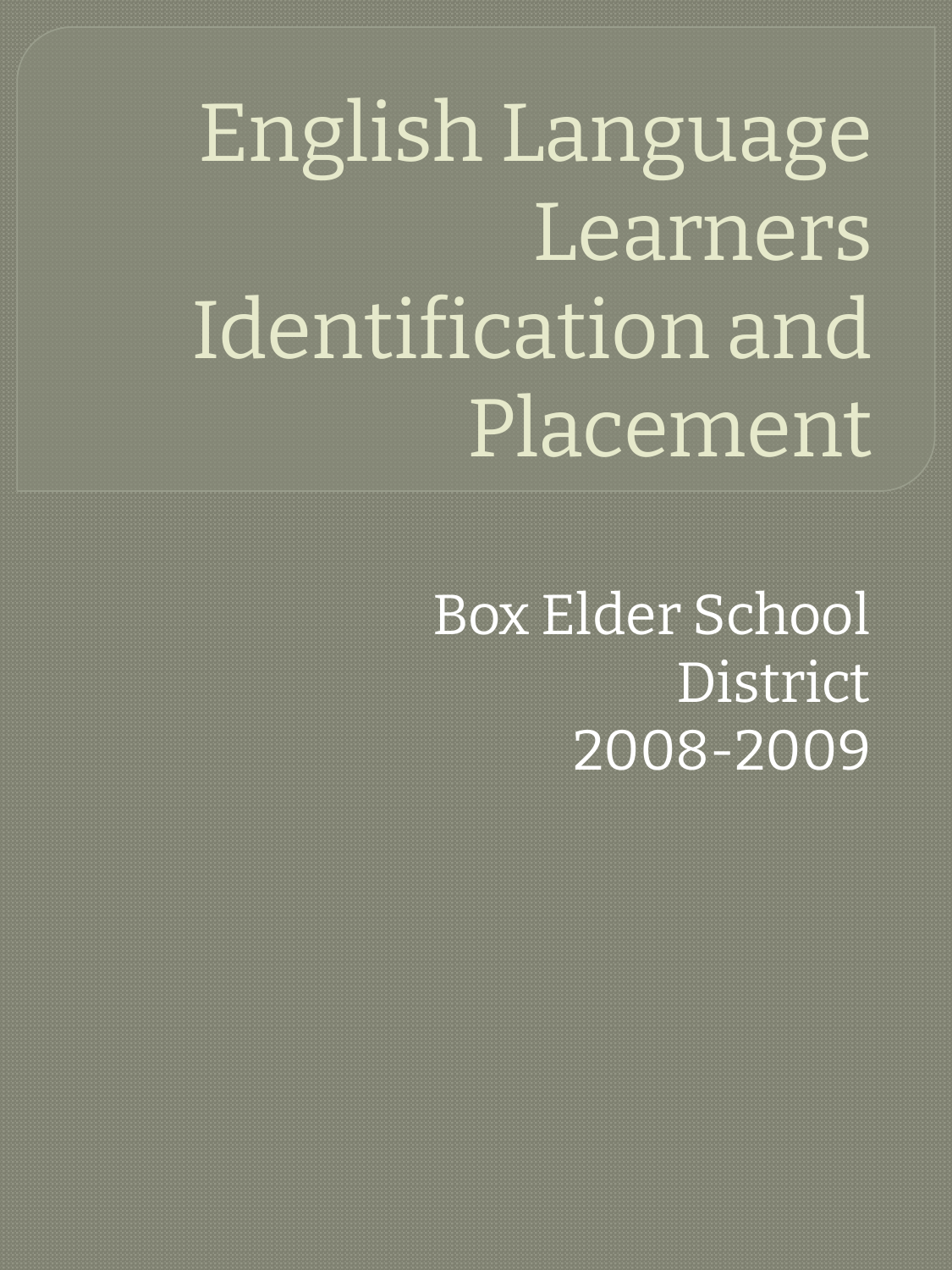

# English Language Learners Identification and Placement
Box Elder School District
2008-2009